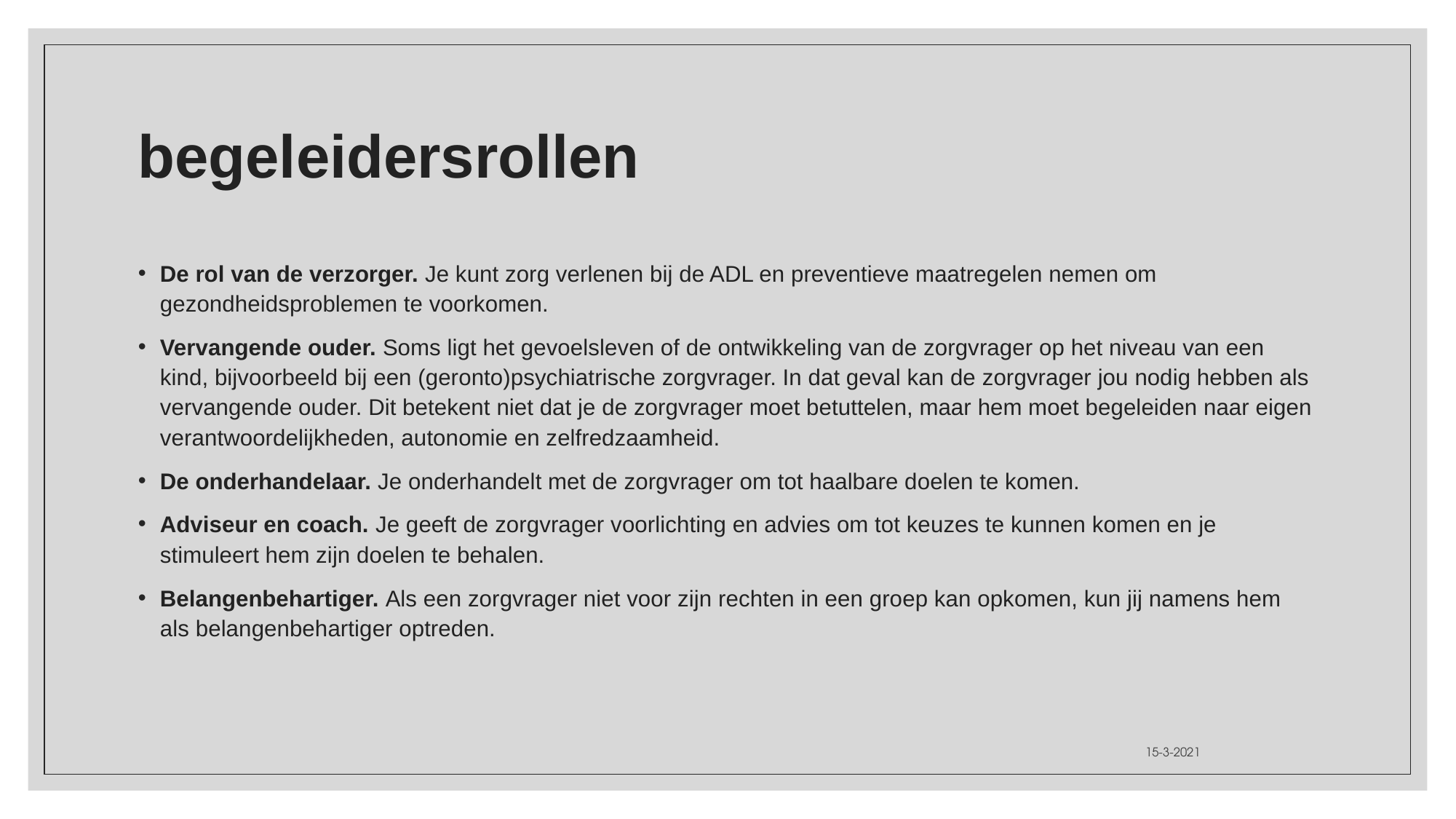

# begeleidersrollen
De rol van de verzorger. Je kunt zorg verlenen bij de ADL en preventieve maatregelen nemen om gezondheidsproblemen te voorkomen.
Vervangende ouder. Soms ligt het gevoelsleven of de ontwikkeling van de zorgvrager op het niveau van een kind, bijvoorbeeld bij een (geronto)psychiatrische zorgvrager. In dat geval kan de zorgvrager jou nodig hebben als vervangende ouder. Dit betekent niet dat je de zorgvrager moet betuttelen, maar hem moet begeleiden naar eigen verantwoordelijkheden, autonomie en zelfredzaamheid.
De onderhandelaar. Je onderhandelt met de zorgvrager om tot haalbare doelen te komen.
Adviseur en coach. Je geeft de zorgvrager voorlichting en advies om tot keuzes te kunnen komen en je stimuleert hem zijn doelen te behalen.
Belangenbehartiger. Als een zorgvrager niet voor zijn rechten in een groep kan opkomen, kun jij namens hem als belangenbehartiger optreden.

15-3-2021